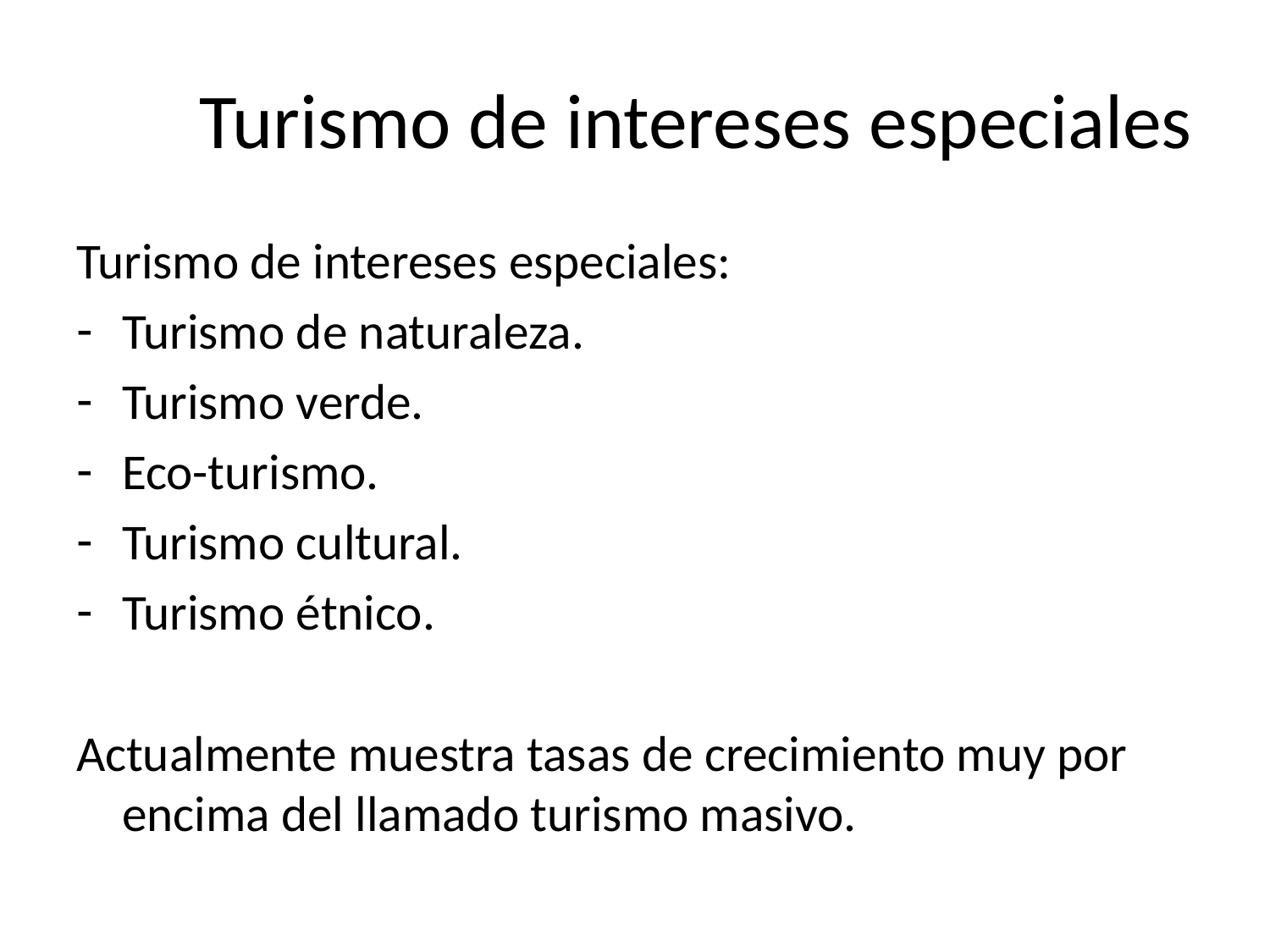

# Turismo de intereses especiales
Turismo de intereses especiales:
Turismo de naturaleza.
Turismo verde.
Eco-turismo.
Turismo cultural.
Turismo étnico.

Actualmente muestra tasas de crecimiento muy por encima del llamado turismo masivo.